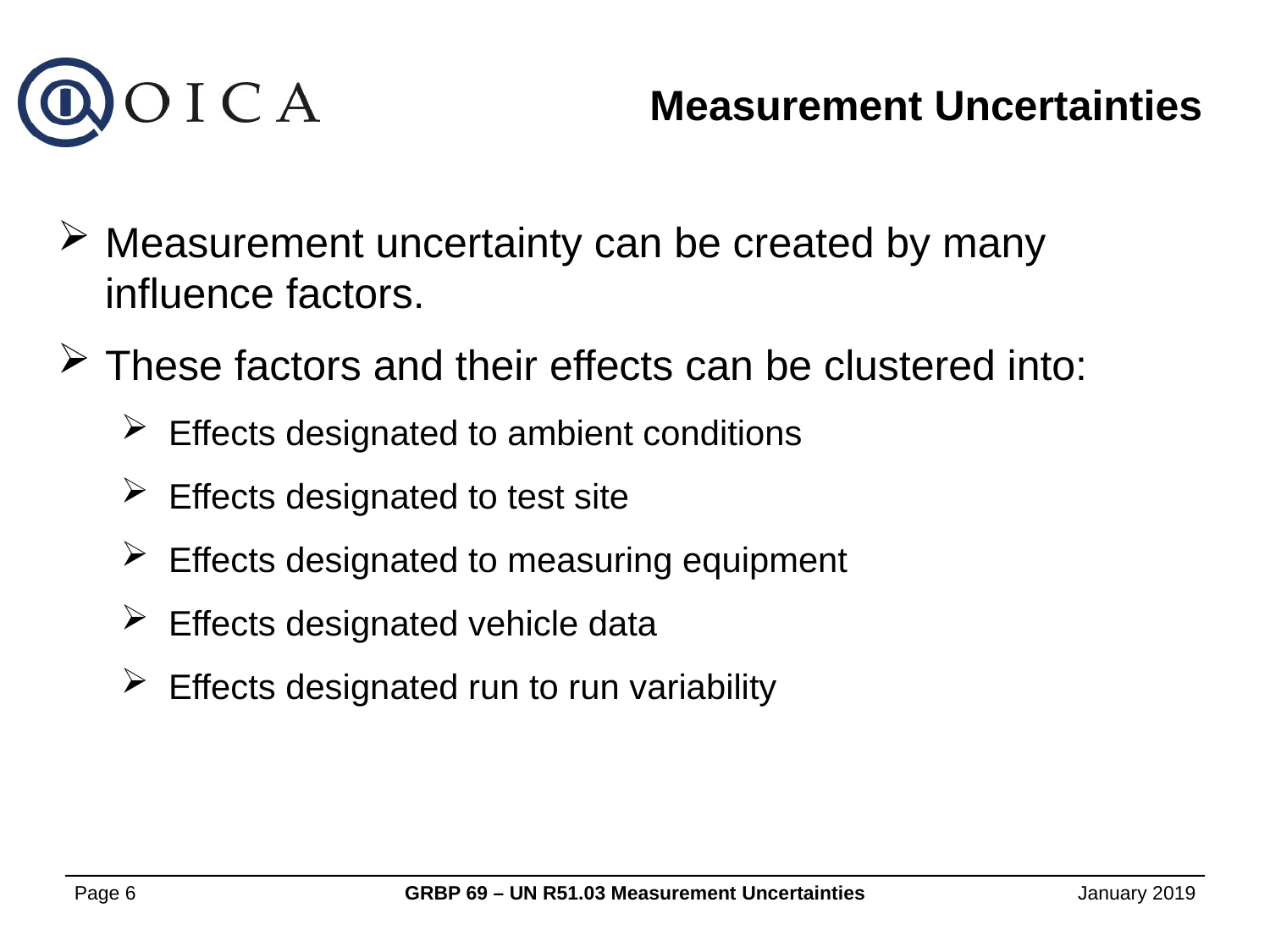

Measurement Uncertainties
Measurement uncertainty can be created by many influence factors.
These factors and their effects can be clustered into:
Effects designated to ambient conditions
Effects designated to test site
Effects designated to measuring equipment
Effects designated vehicle data
Effects designated run to run variability